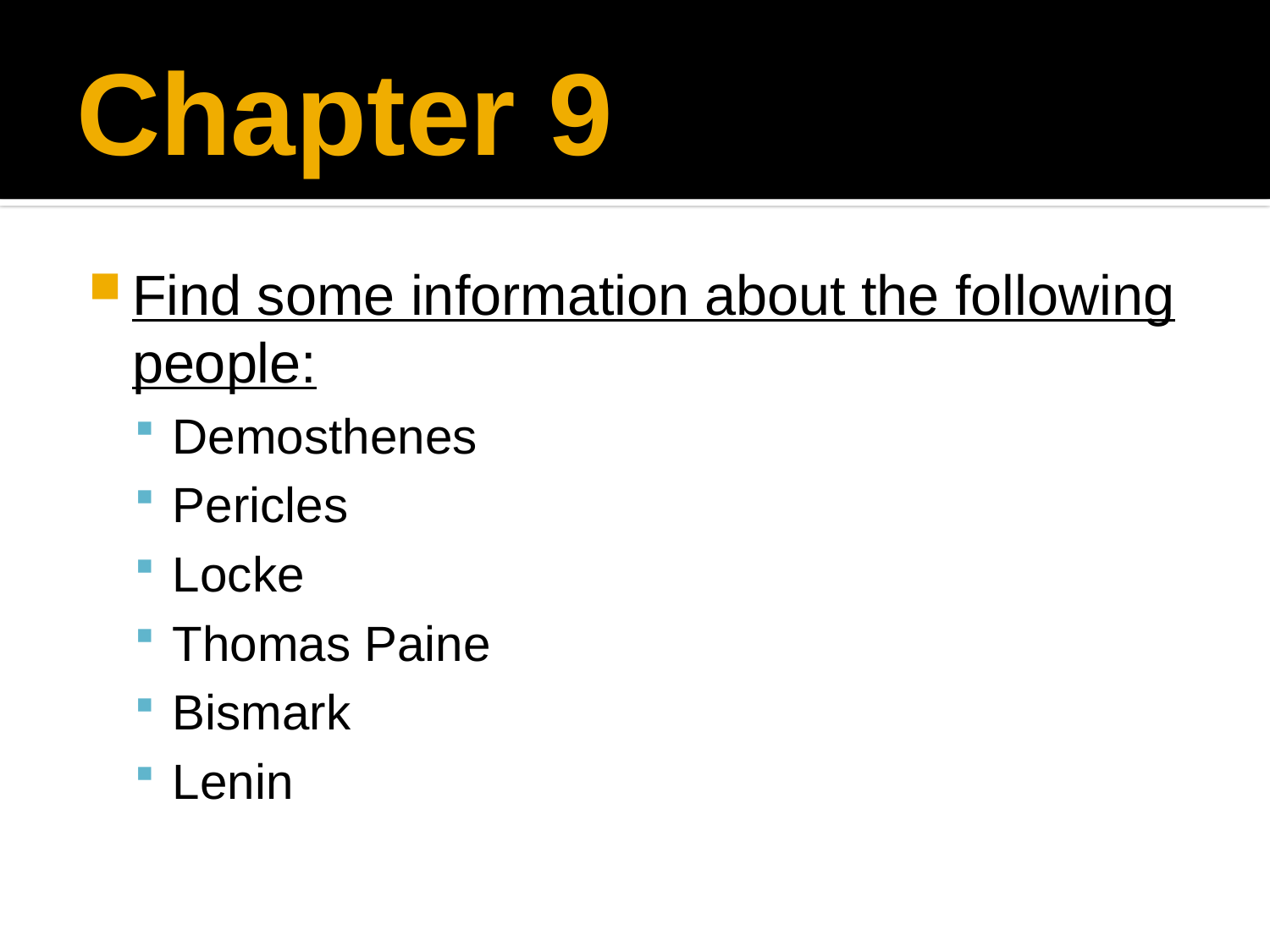

# Chapter 9
Find some information about the following people:
Demosthenes
Pericles
Locke
Thomas Paine
Bismark
Lenin